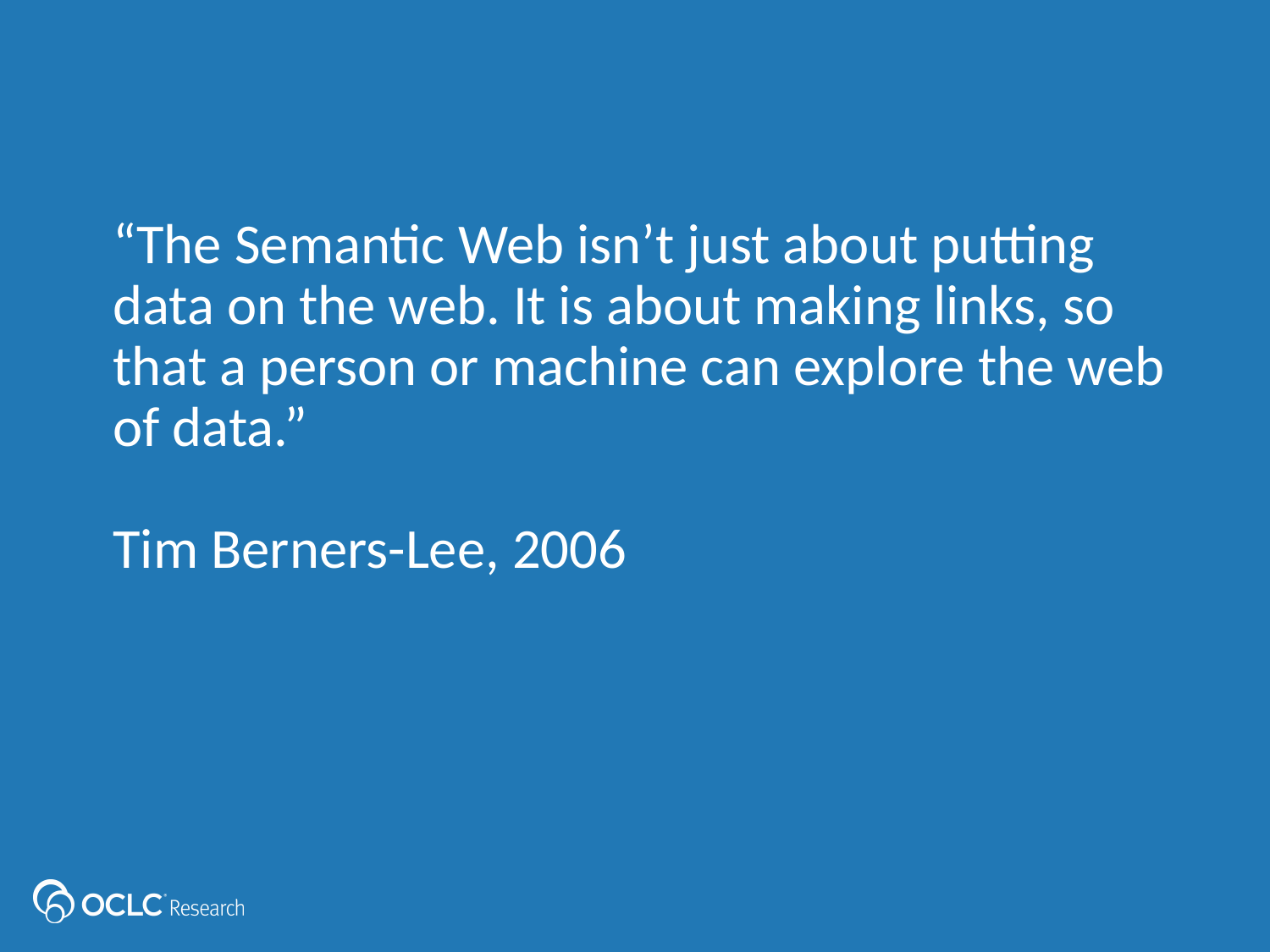

# “The Semantic Web isn’t just about putting data on the web. It is about making links, so that a person or machine can explore the web of data.” Tim Berners-Lee, 2006